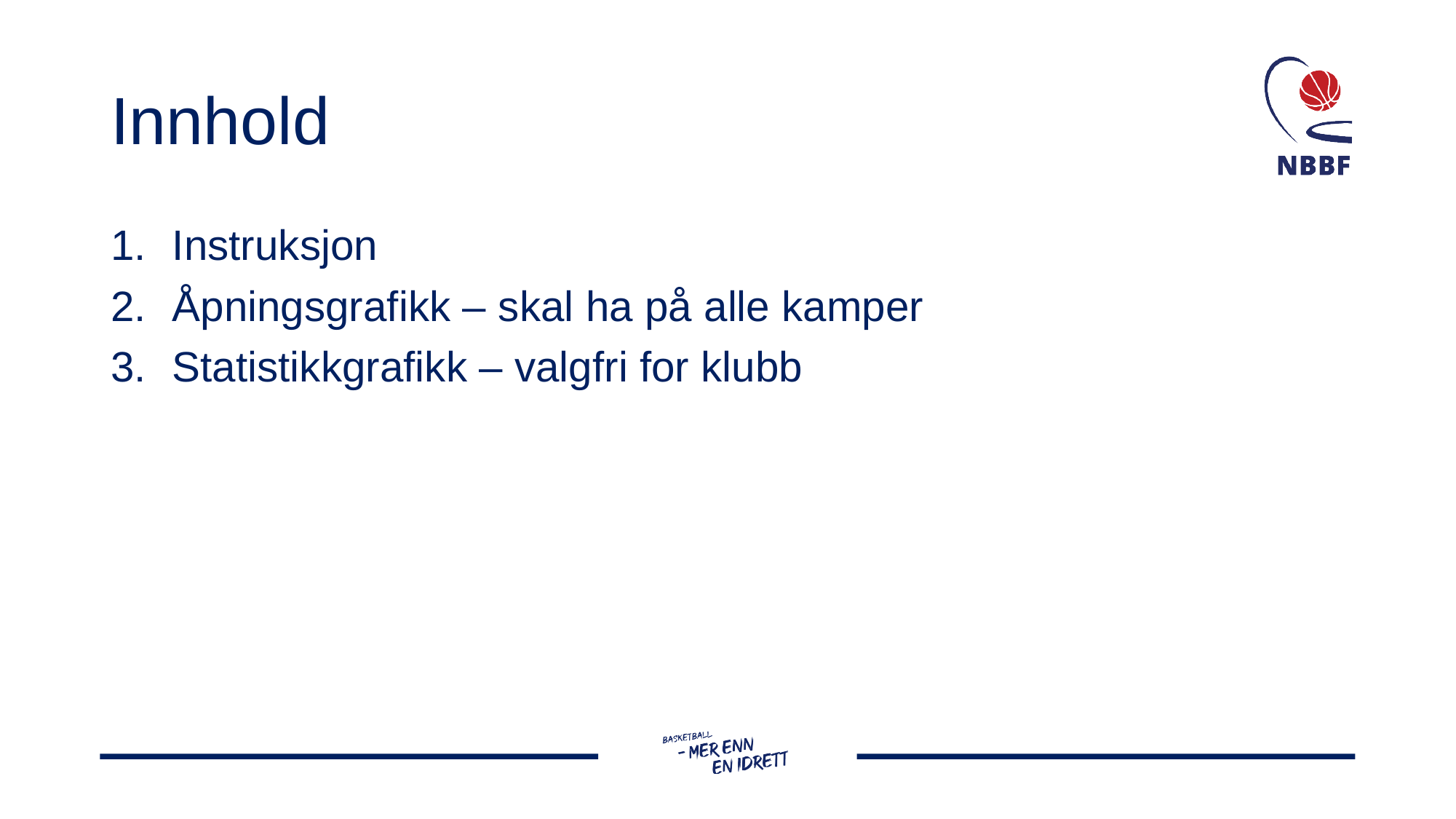

# Innhold
Instruksjon
Åpningsgrafikk – skal ha på alle kamper
Statistikkgrafikk – valgfri for klubb